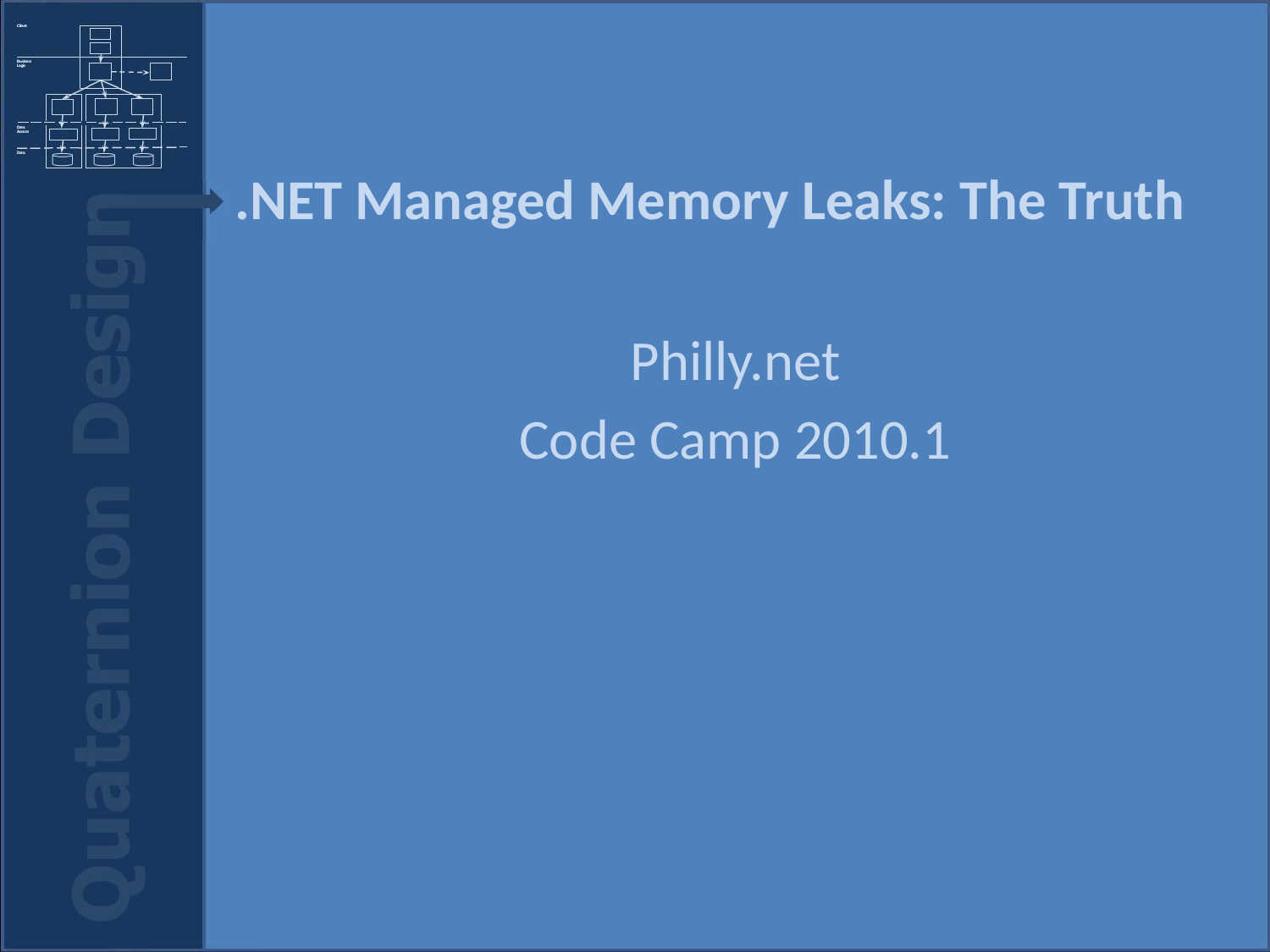

# .NET Managed Memory Leaks: The Truth
Philly.net
Code Camp 2010.1